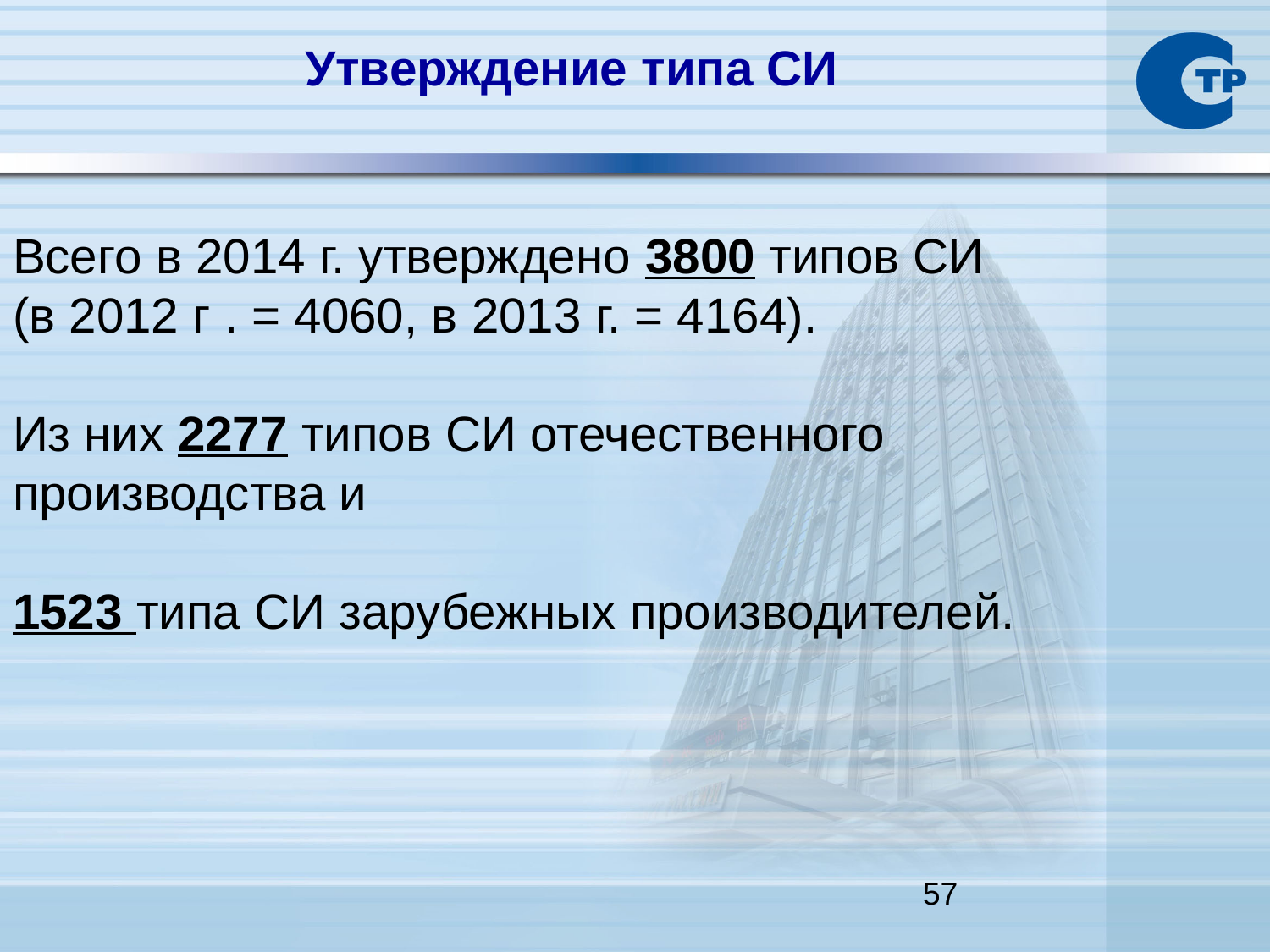

# Утверждение типа СИ
Всего в 2014 г. утверждено 3800 типов СИ
(в 2012 г . = 4060, в 2013 г. = 4164).

Из них 2277 типов СИ отечественного производства и

1523 типа СИ зарубежных производителей.
57